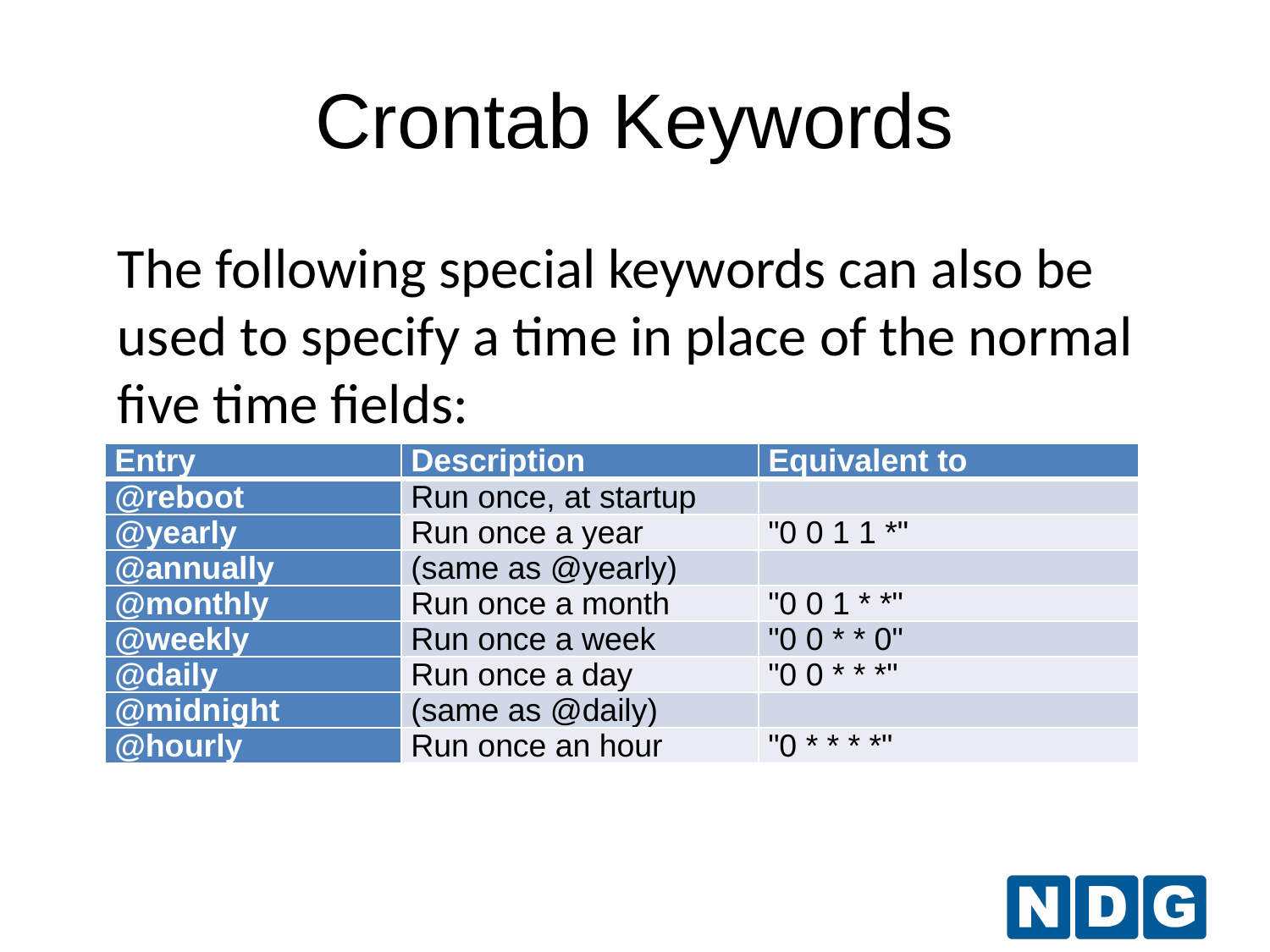

Crontab Keywords
The following special keywords can also be used to specify a time in place of the normal five time fields:
| Entry | Description | Equivalent to |
| --- | --- | --- |
| @reboot | Run once, at startup |  |
| @yearly | Run once a year | "0 0 1 1 \*" |
| @annually | (same as @yearly) |  |
| @monthly | Run once a month | "0 0 1 \* \*" |
| @weekly | Run once a week | "0 0 \* \* 0" |
| @daily | Run once a day | "0 0 \* \* \*" |
| @midnight | (same as @daily) |  |
| @hourly | Run once an hour | "0 \* \* \* \*" |